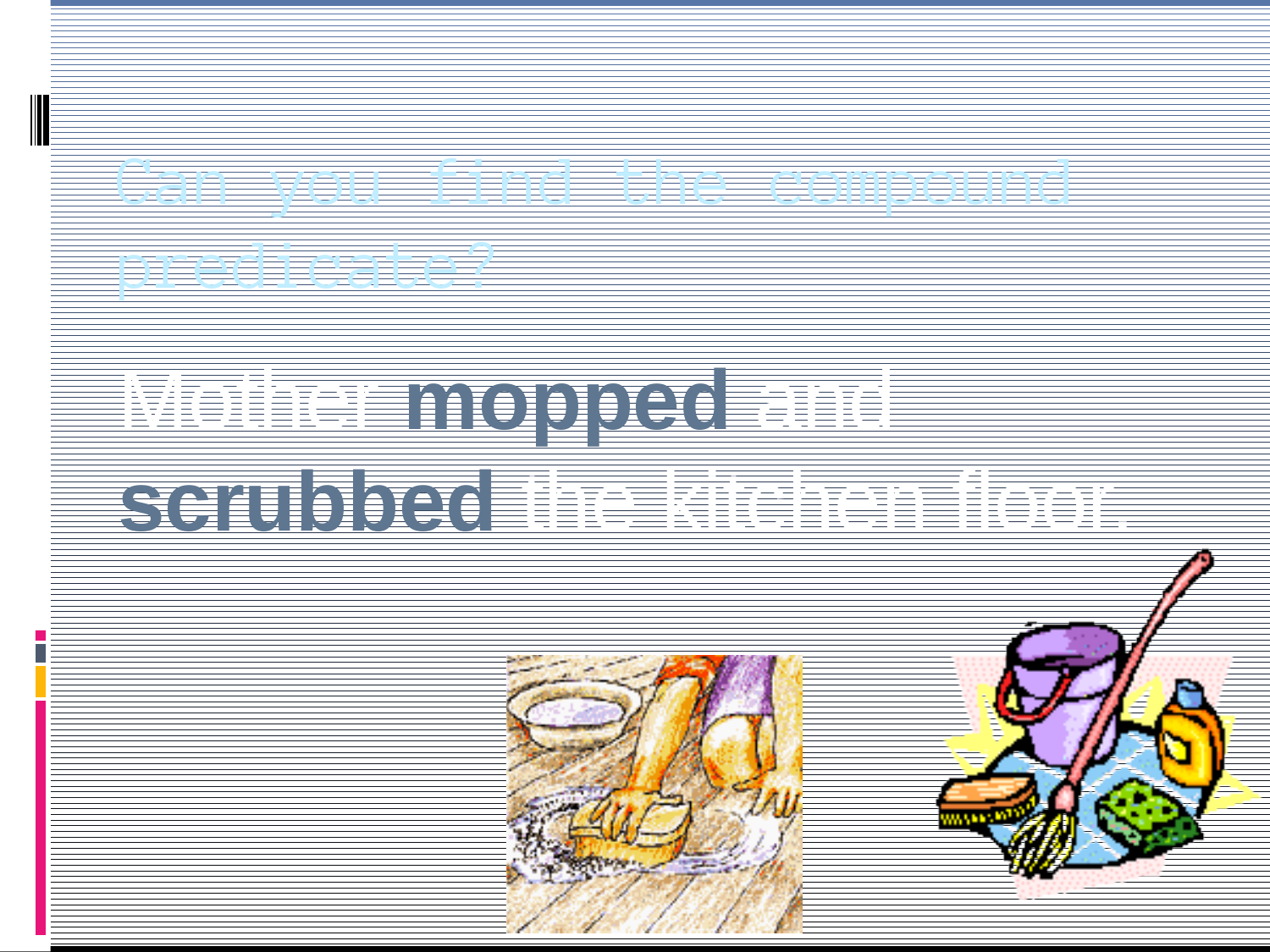

# Can you find the compound
predicate?
Mother mopped and
scrubbed the kitchen floor.